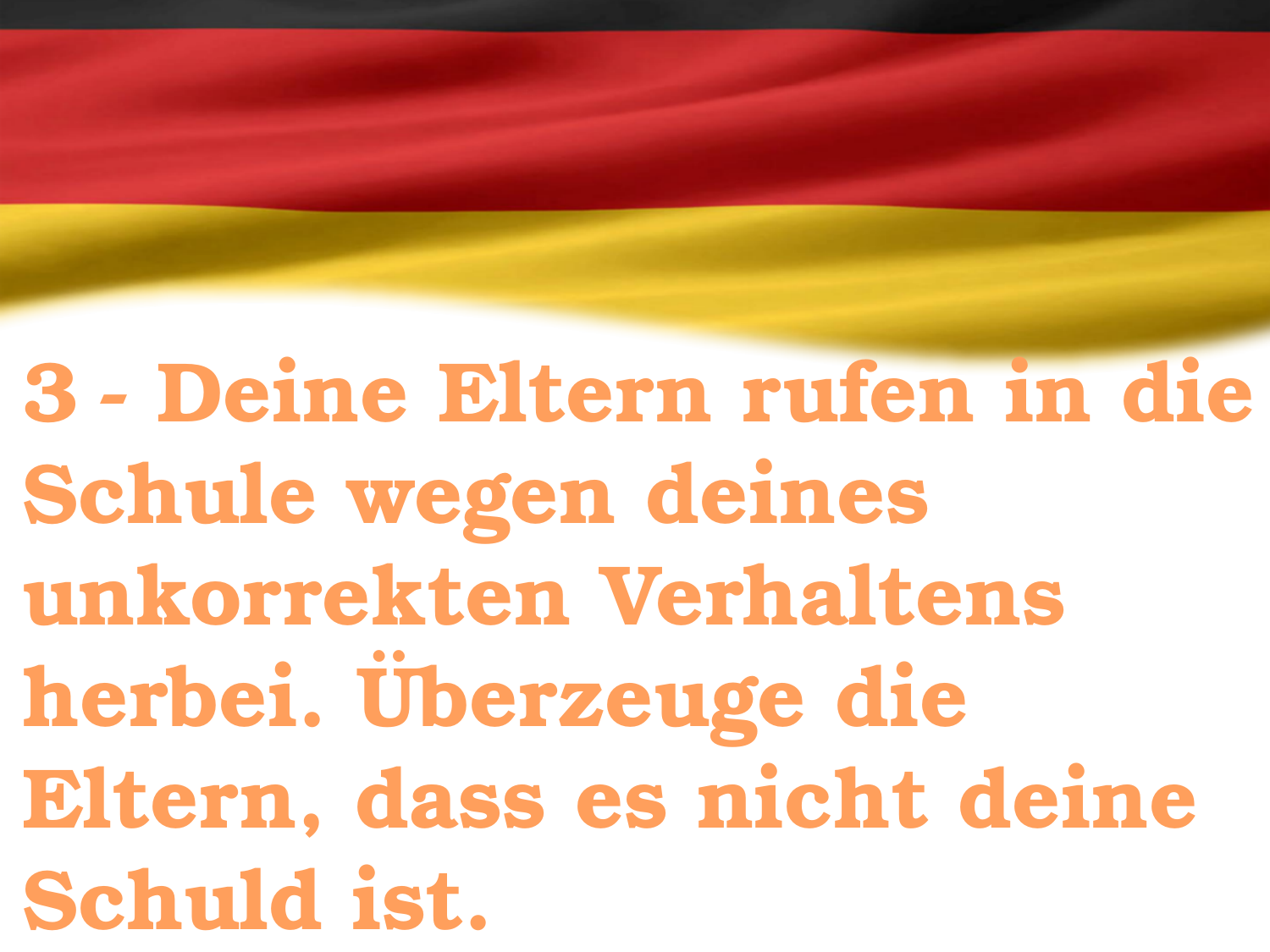

3 - Deine Eltern rufen in die Schule wegen deines unkorrekten Verhaltens herbei. Überzeuge die Eltern, dass es nicht deine Schuld ist.